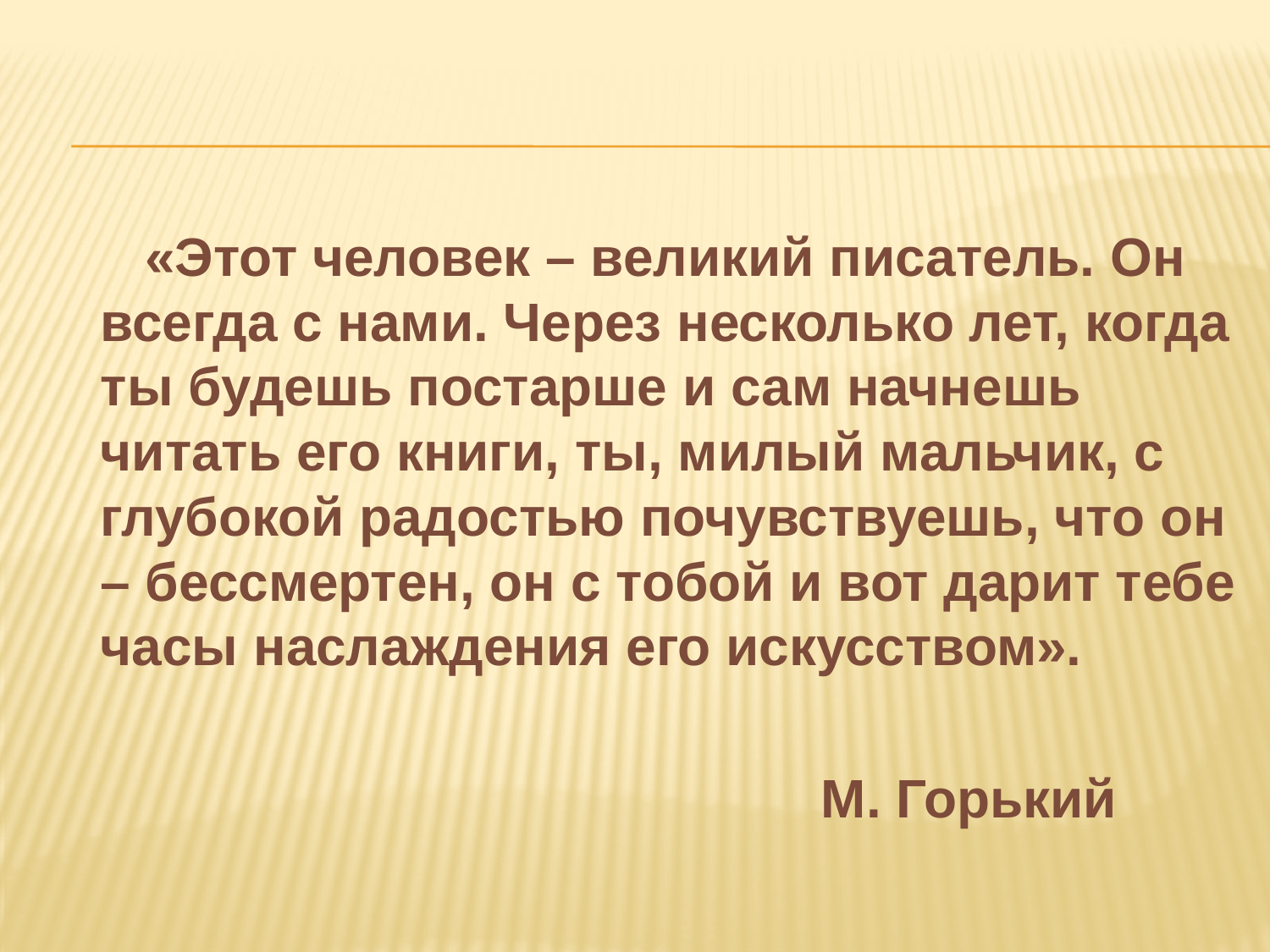

«Этот человек – великий писатель. Он всегда с нами. Через несколько лет, когда ты будешь постарше и сам начнешь читать его книги, ты, милый мальчик, с глубокой радостью почувствуешь, что он – бессмертен, он с тобой и вот дарит тебе часы наслаждения его искусством».

                                                   М. Горький